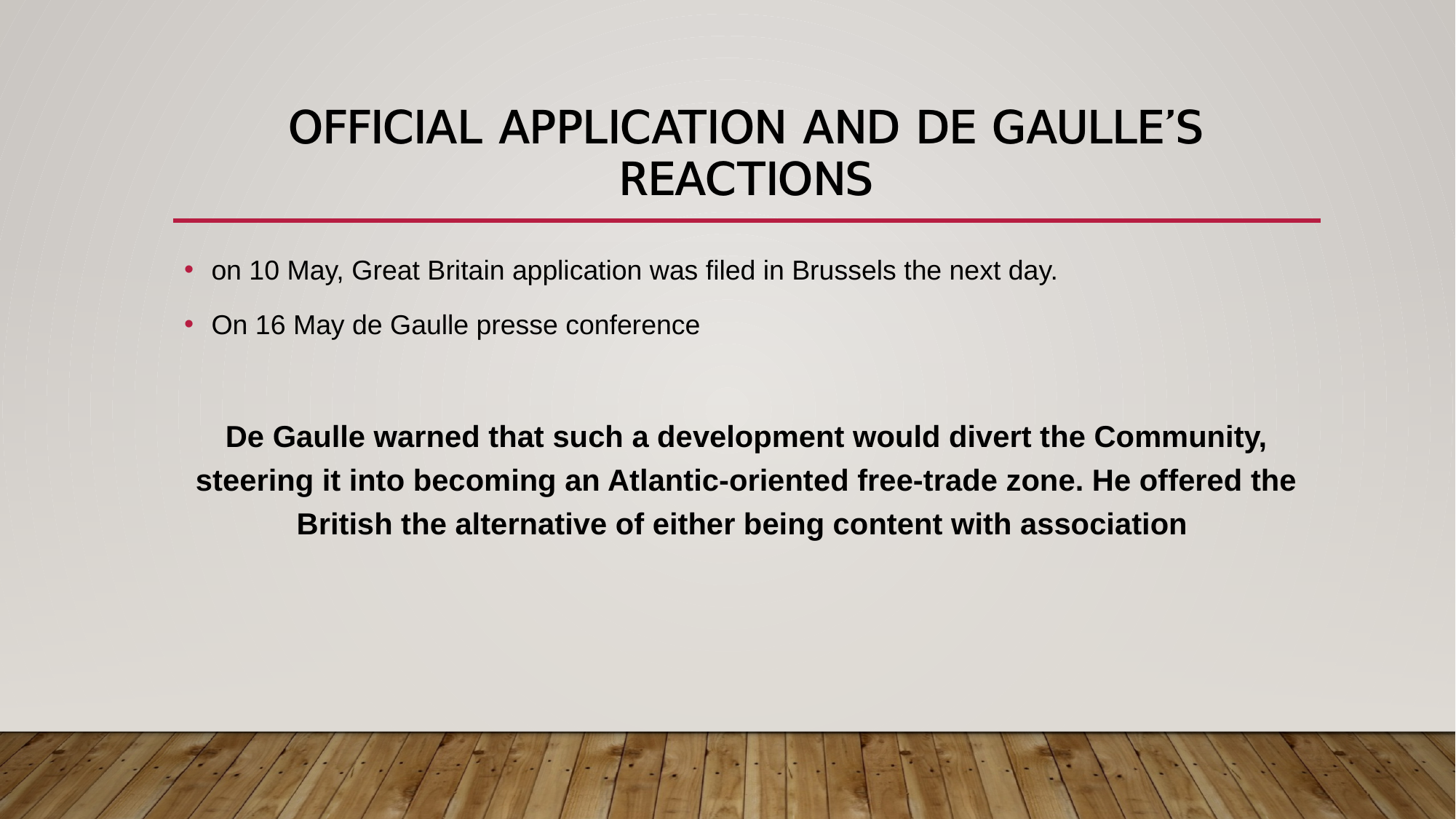

# OFFICIAL APPLICATION AND DE GAULLE’S REACTIONS
on 10 May, Great Britain application was filed in Brussels the next day.
On 16 May de Gaulle presse conference

De Gaulle warned that such a development would divert the Community, steering it into becoming an Atlantic-oriented free-trade zone. He offered the British the alternative of either being content with association